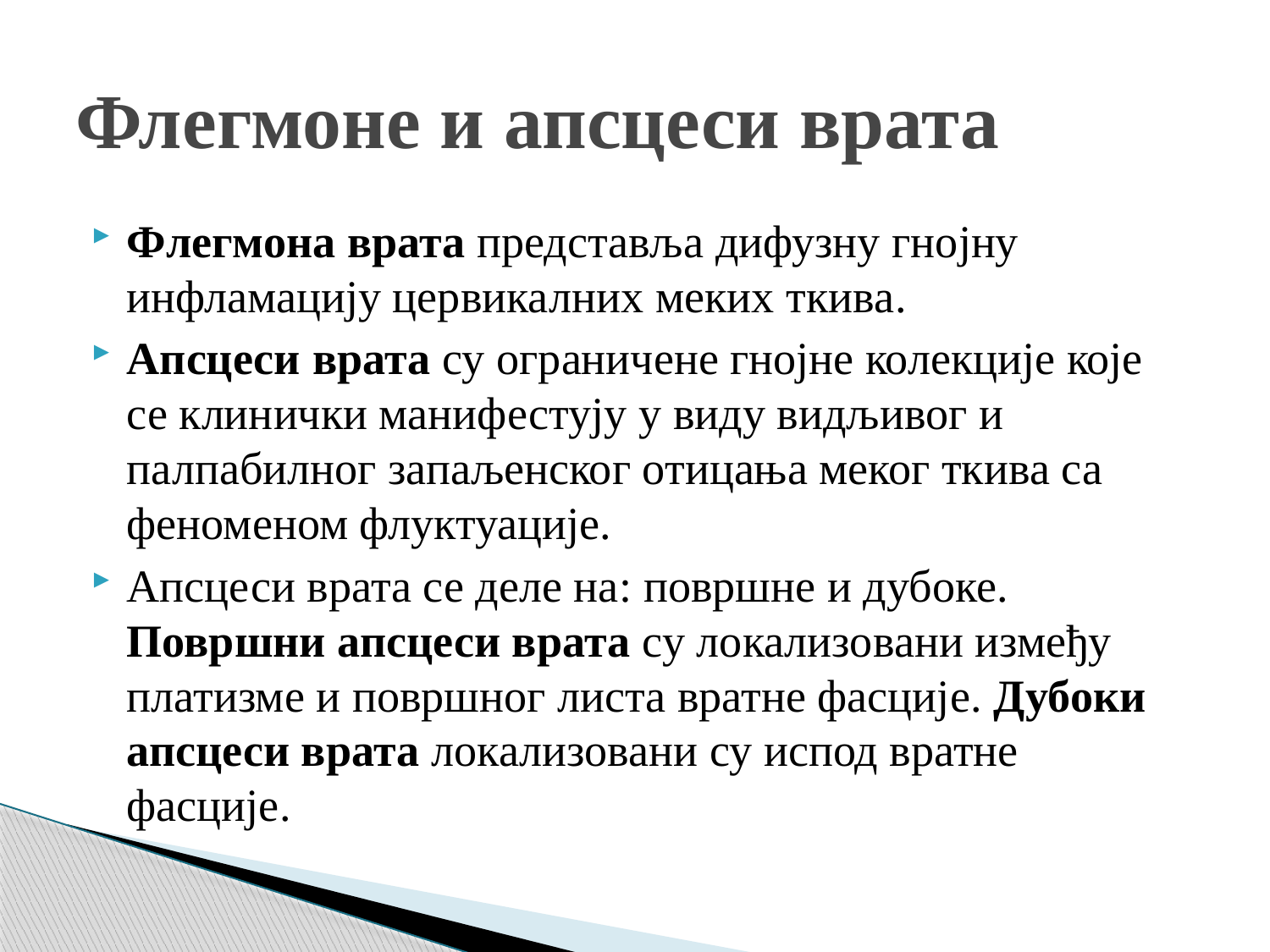

# Флегмоне и апсцеси врата
Флегмона врата представља дифузну гнојну инфламацију цервикалних меких ткива.
Апсцеси врата су ограничене гнојне колекције које се клинички манифестују у виду видљивог и палпабилног запаљенског отицања меког ткива са феноменом флуктуације.
Апсцеси врата се деле на: површне и дубоке. Површни апсцеси врата су локализовани између платизме и површног листа вратне фасције. Дубоки апсцеси врата локализовани су испод вратне фасције.